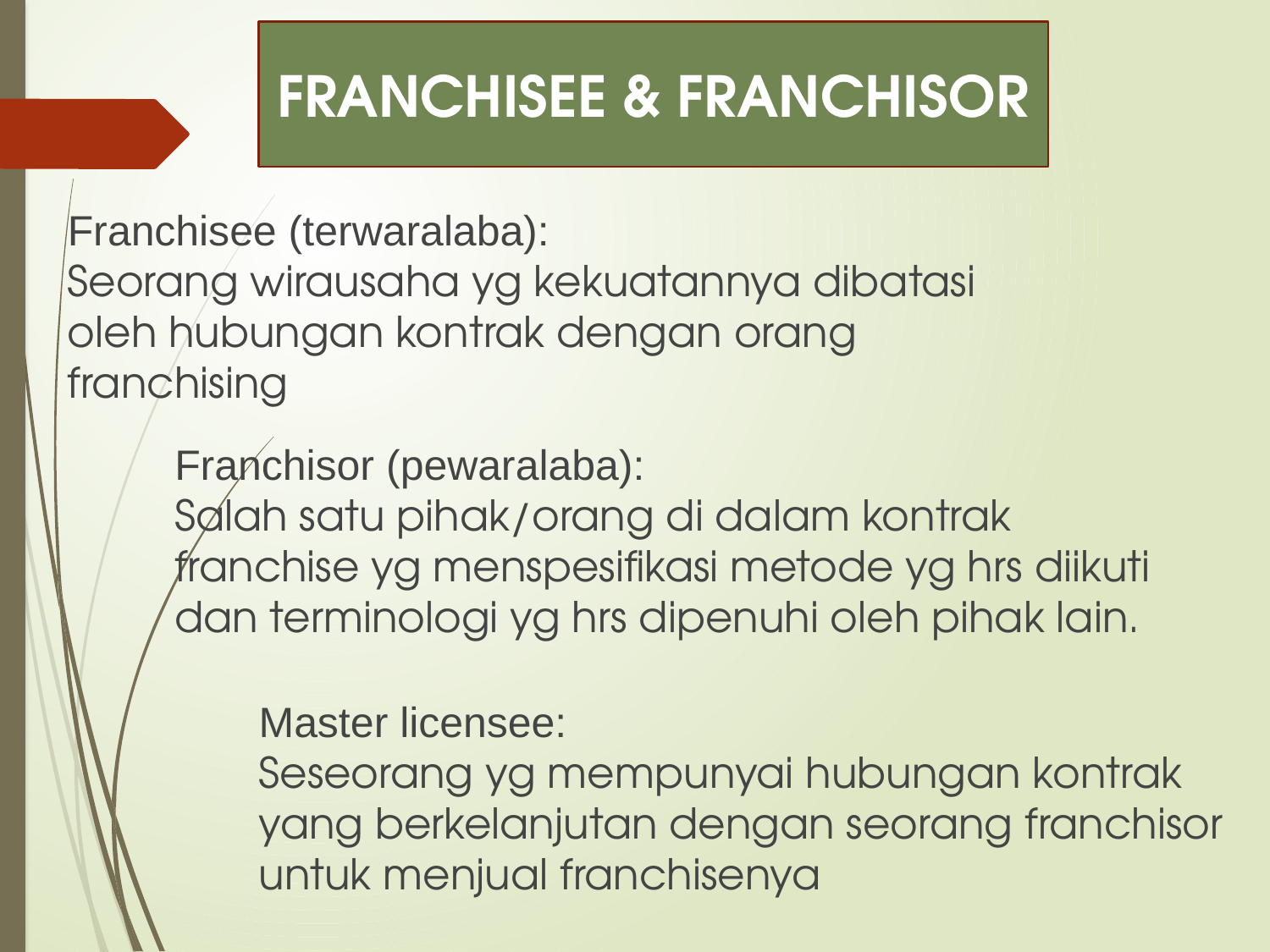

FRANCHISEE & FRANCHISOR
Franchisee (terwaralaba):
Seorang wirausaha yg kekuatannya dibatasi oleh hubungan kontrak dengan orang franchising
Franchisor (pewaralaba):
Salah satu pihak/orang di dalam kontrak franchise yg menspesifikasi metode yg hrs diikuti dan terminologi yg hrs dipenuhi oleh pihak lain.
Master licensee:
Seseorang yg mempunyai hubungan kontrak yang berkelanjutan dengan seorang franchisor untuk menjual franchisenya